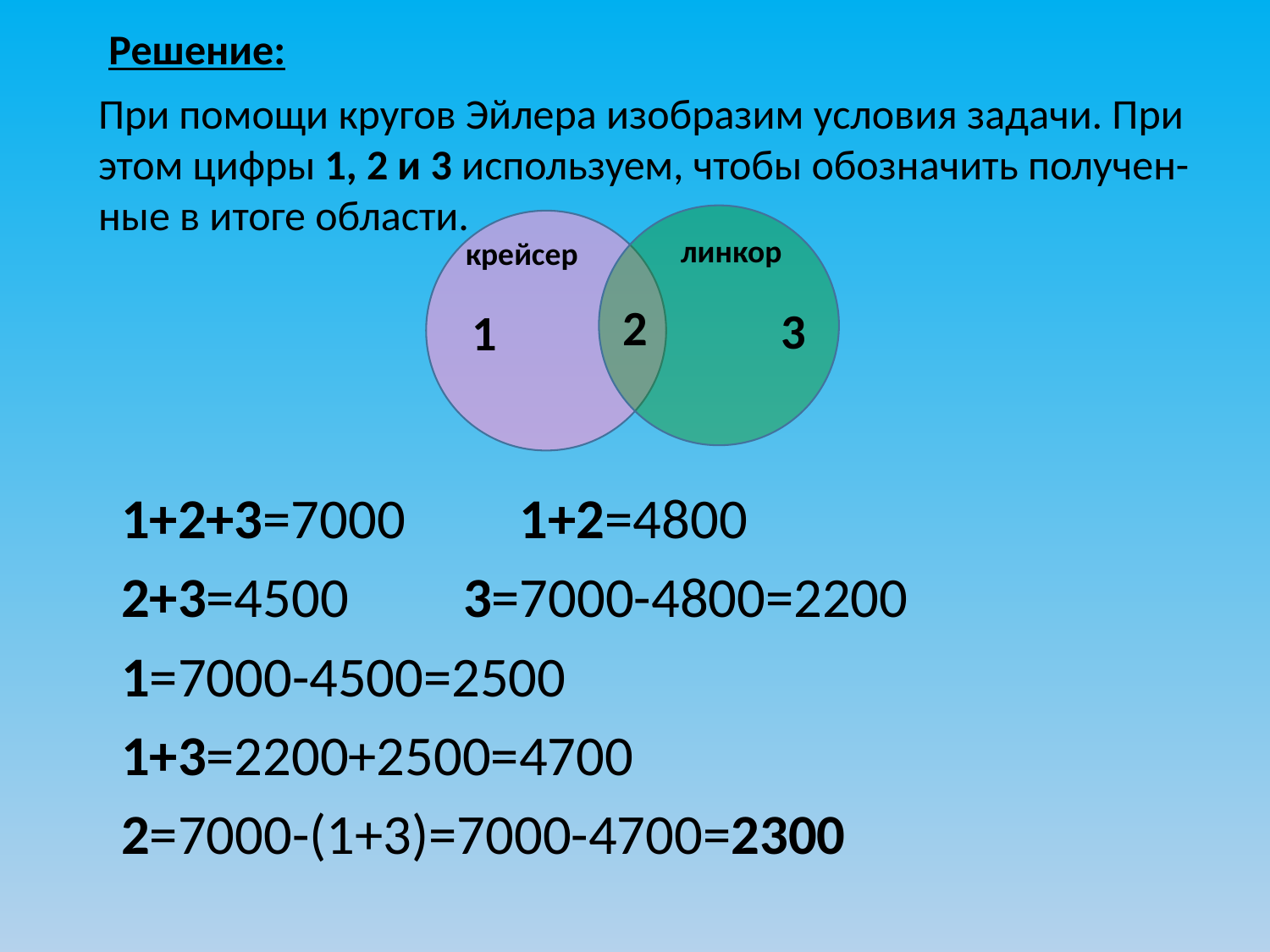

Решение:
При помощи кругов Эйлера изобразим условия задачи. При этом цифры 1, 2 и 3 используем, чтобы обозначить получен-ные в итоге области.

линкор
крейсер
2
3
1
1+2+3=7000         1+2=4800
2+3=4500         3=7000-4800=2200
1=7000-4500=2500
1+3=2200+2500=4700
2=7000-(1+3)=7000-4700=2300